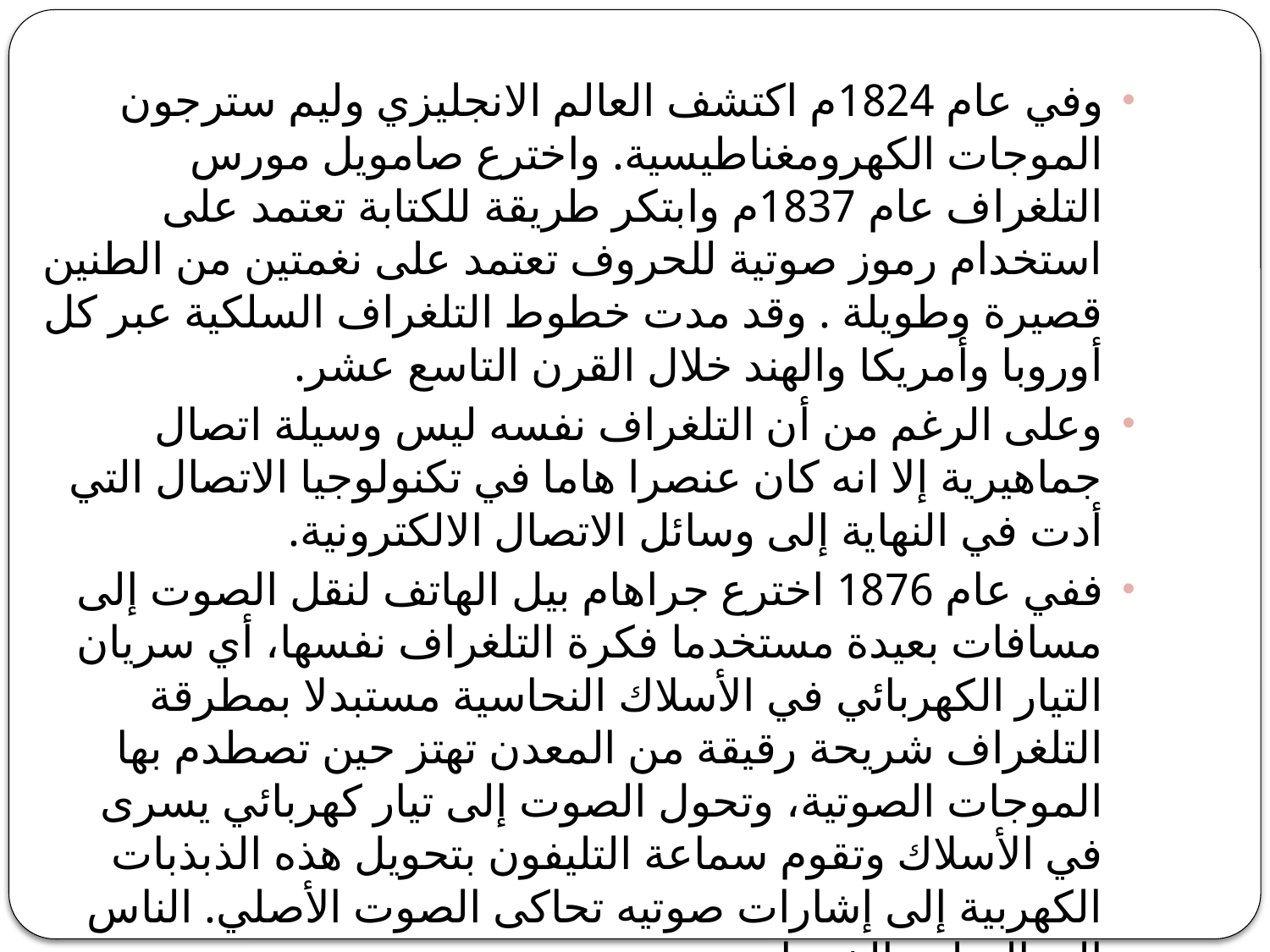

وفي عام 1824م اكتشف العالم الانجليزي وليم سترجون  الموجات الكهرومغناطيسية. واخترع صامويل مورس التلغراف عام 1837م وابتكر طريقة للكتابة تعتمد على استخدام رموز صوتية للحروف تعتمد على نغمتين من الطنين قصيرة وطويلة . وقد مدت خطوط التلغراف السلكية عبر كل أوروبا وأمريكا والهند خلال القرن التاسع عشر.
وعلى الرغم من أن التلغراف نفسه ليس وسيلة اتصال جماهيرية إلا انه كان عنصرا هاما في تكنولوجيا الاتصال التي أدت في النهاية إلى وسائل الاتصال الالكترونية.
ففي عام 1876 اخترع جراهام بيل الهاتف لنقل الصوت إلى مسافات بعيدة مستخدما فكرة التلغراف نفسها، أي سريان التيار الكهربائي في الأسلاك النحاسية مستبدلا بمطرقة التلغراف شريحة رقيقة من المعدن تهتز حين تصطدم بها الموجات الصوتية، وتحول الصوت إلى تيار كهربائي يسرى في الأسلاك وتقوم سماعة التليفون بتحويل هذه الذبذبات الكهربية إلى إشارات صوتيه تحاكى الصوت الأصلي. الناس إلى السلع والخدمات.